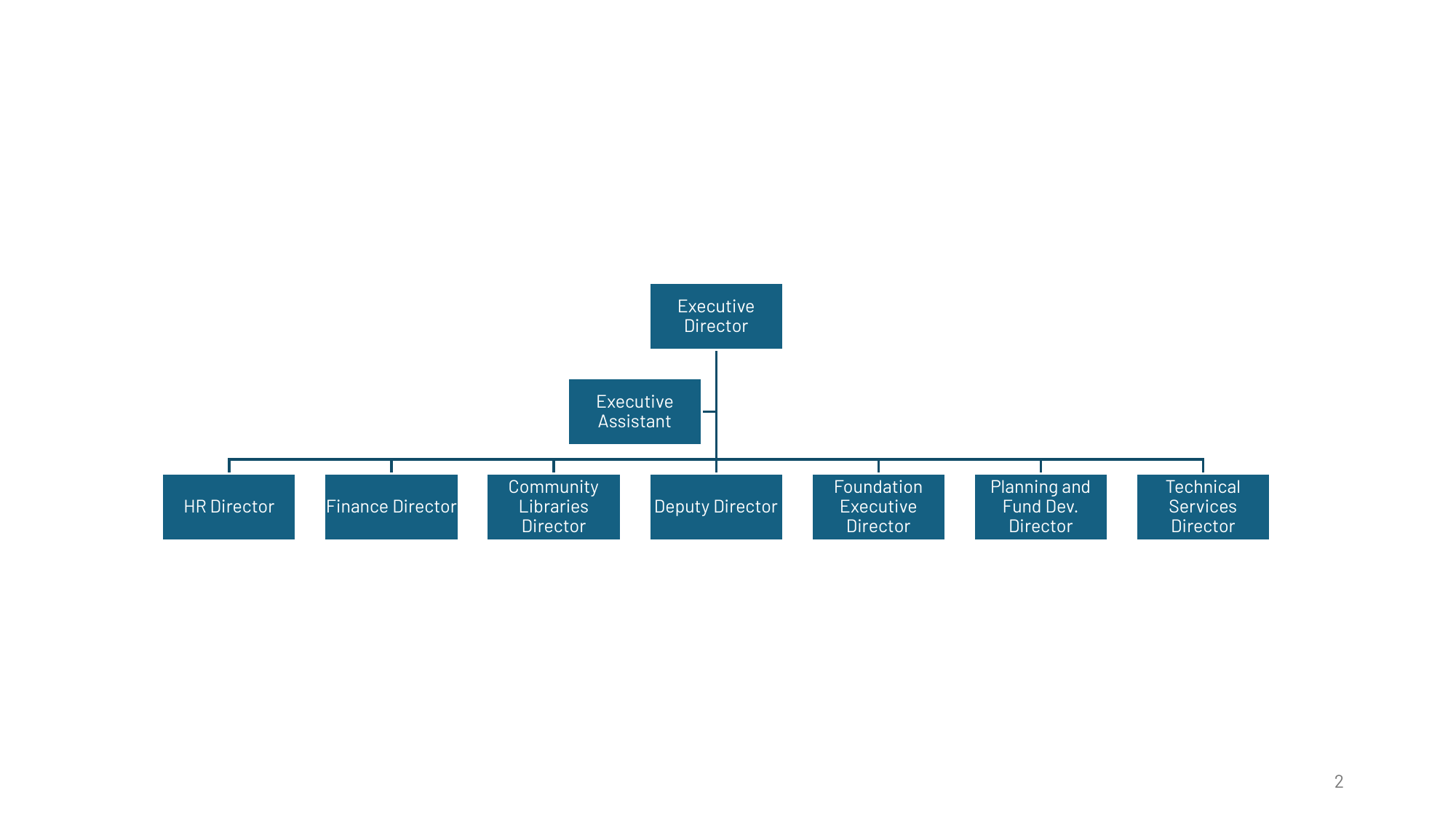

Executive Director
HR Director
Finance Director
Community Libraries Director
Deputy Director
Foundation Executive Director
Planning and Fund Dev. Director
Technical Services Director
Executive Assistant
2